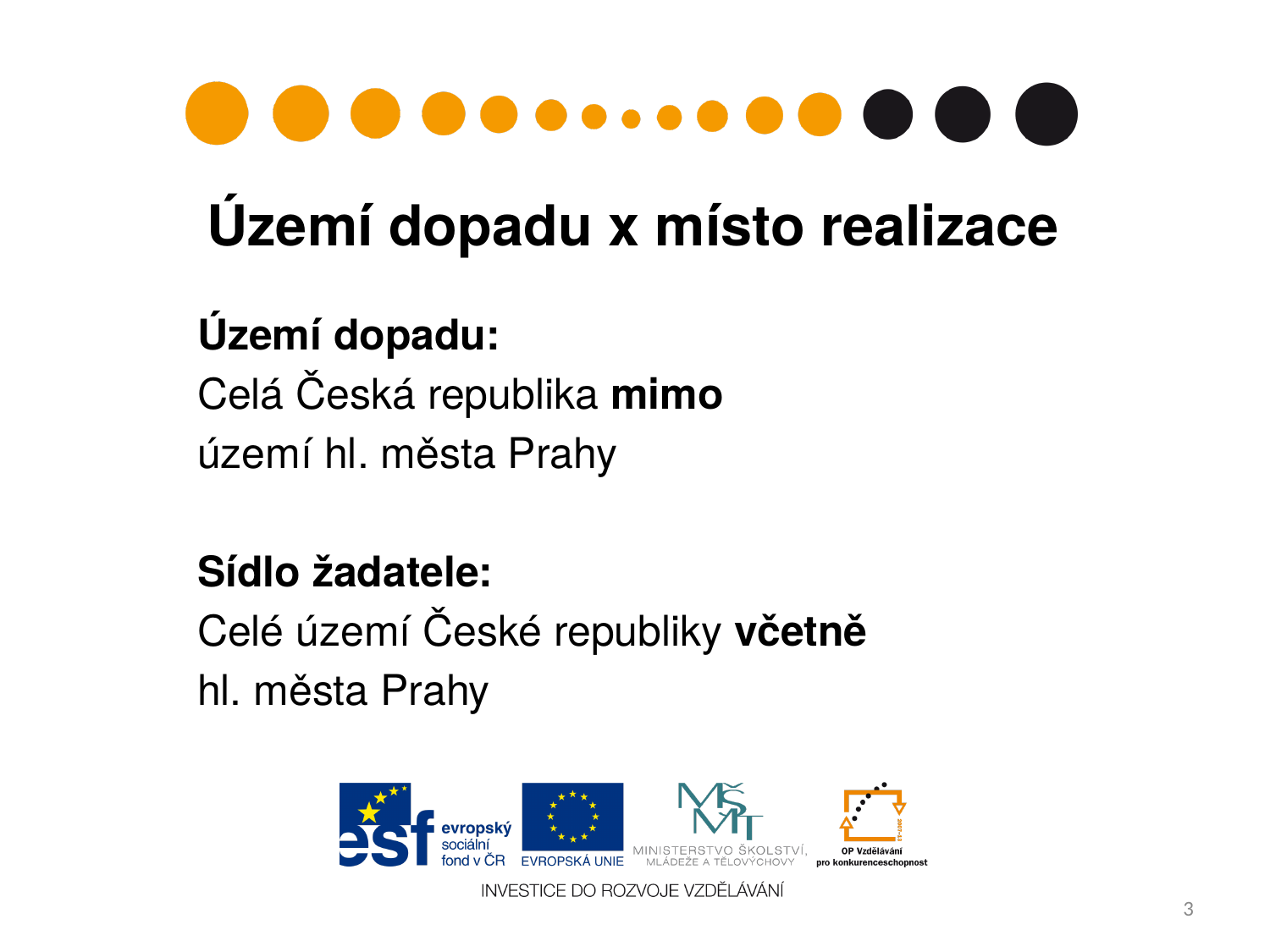

# Území dopadu x místo realizace
Území dopadu:
Celá Česká republika mimo
území hl. města Prahy

Sídlo žadatele:
Celé území České republiky včetně
hl. města Prahy
3